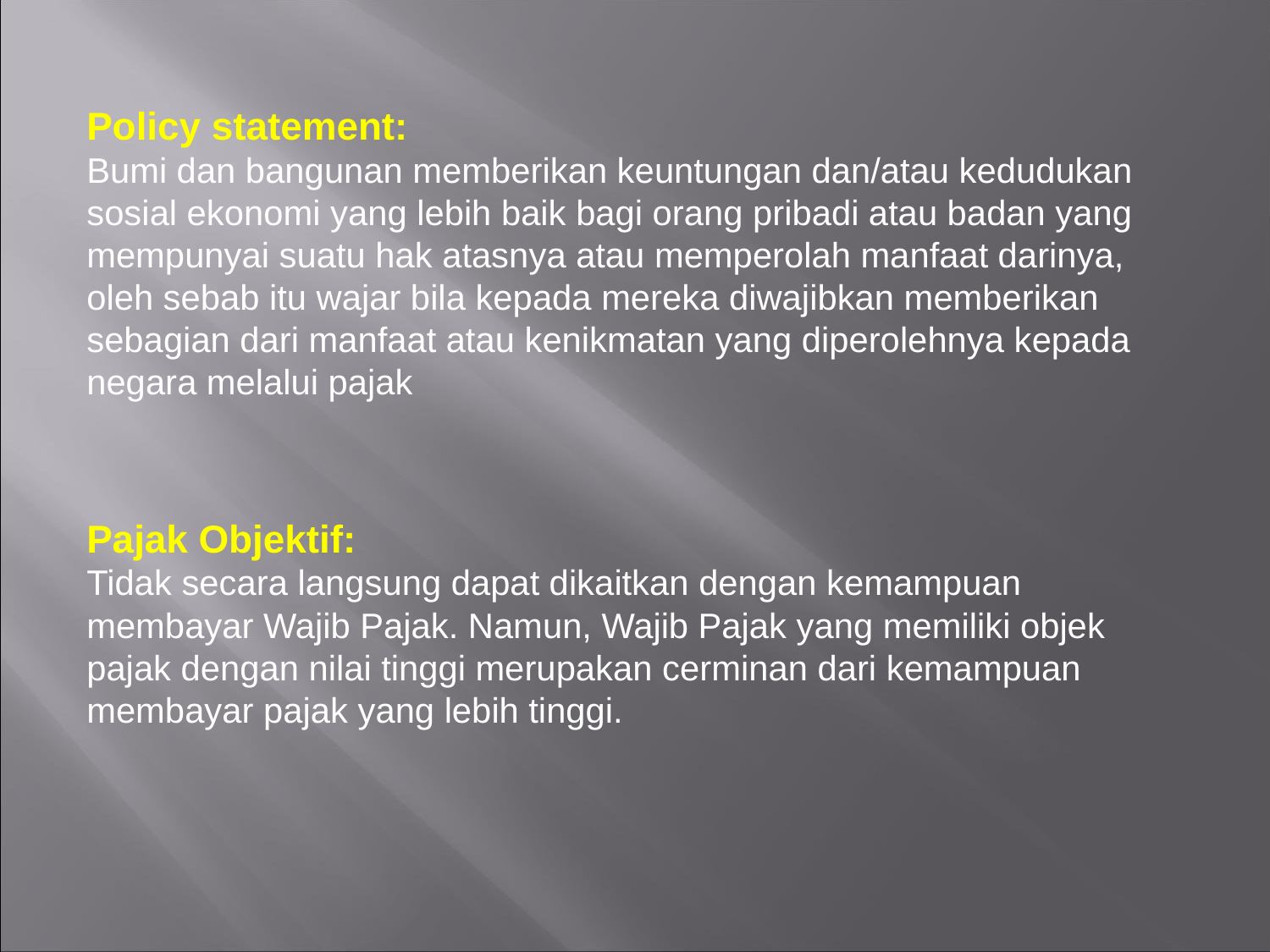

Policy statement:
Bumi dan bangunan memberikan keuntungan dan/atau kedudukan sosial ekonomi yang lebih baik bagi orang pribadi atau badan yang mempunyai suatu hak atasnya atau memperolah manfaat darinya, oleh sebab itu wajar bila kepada mereka diwajibkan memberikan sebagian dari manfaat atau kenikmatan yang diperolehnya kepada negara melalui pajak
Pajak Objektif:
Tidak secara langsung dapat dikaitkan dengan kemampuan membayar Wajib Pajak. Namun, Wajib Pajak yang memiliki objek pajak dengan nilai tinggi merupakan cerminan dari kemampuan membayar pajak yang lebih tinggi.